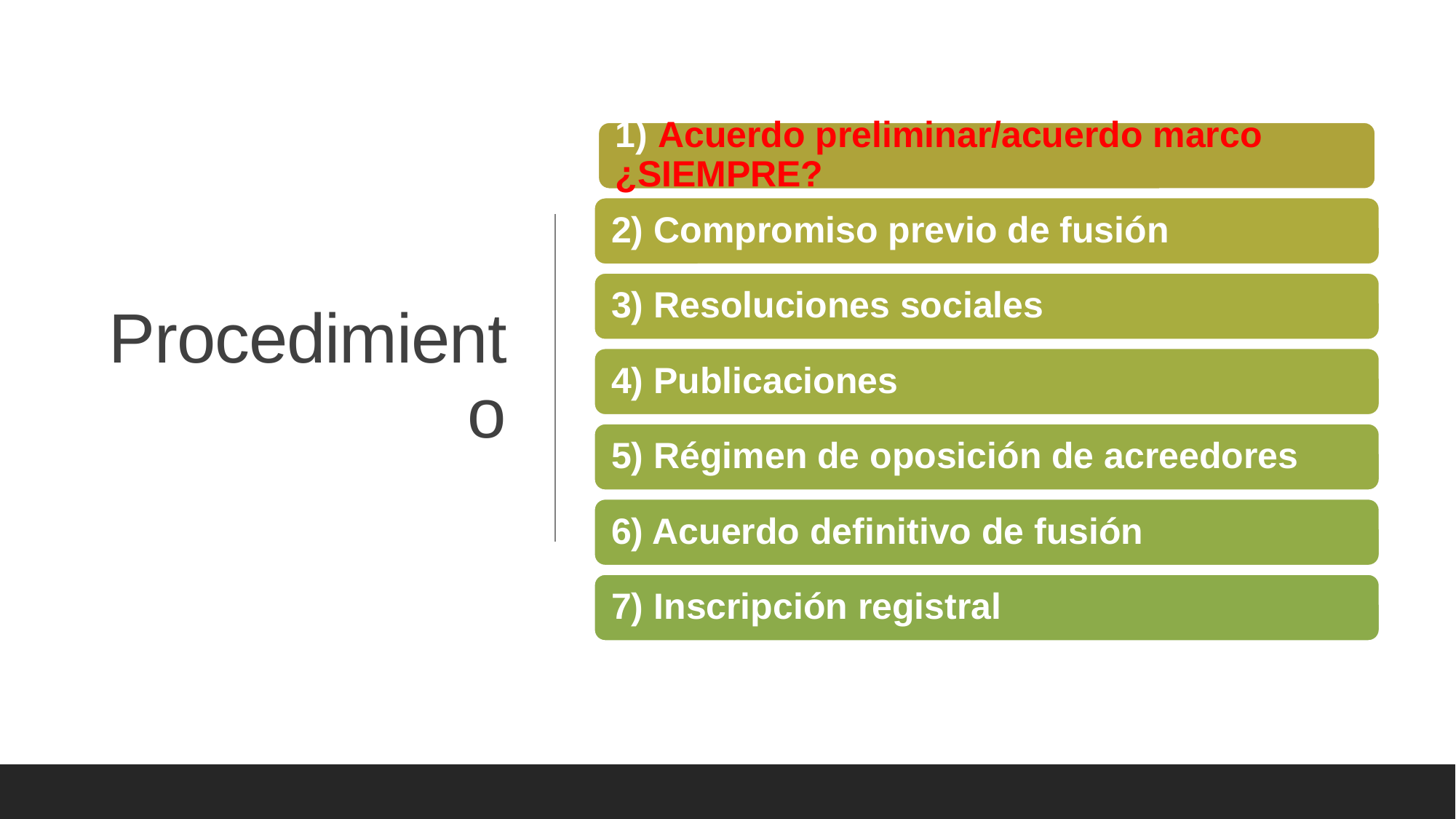

# Procedimiento
1) Acuerdo preliminar/acuerdo marco ¿SIEMPRE?
2) Compromiso previo de fusión
3) Resoluciones sociales
4) Publicaciones
5) Régimen de oposición de acreedores
6) Acuerdo definitivo de fusión
7) Inscripción registral